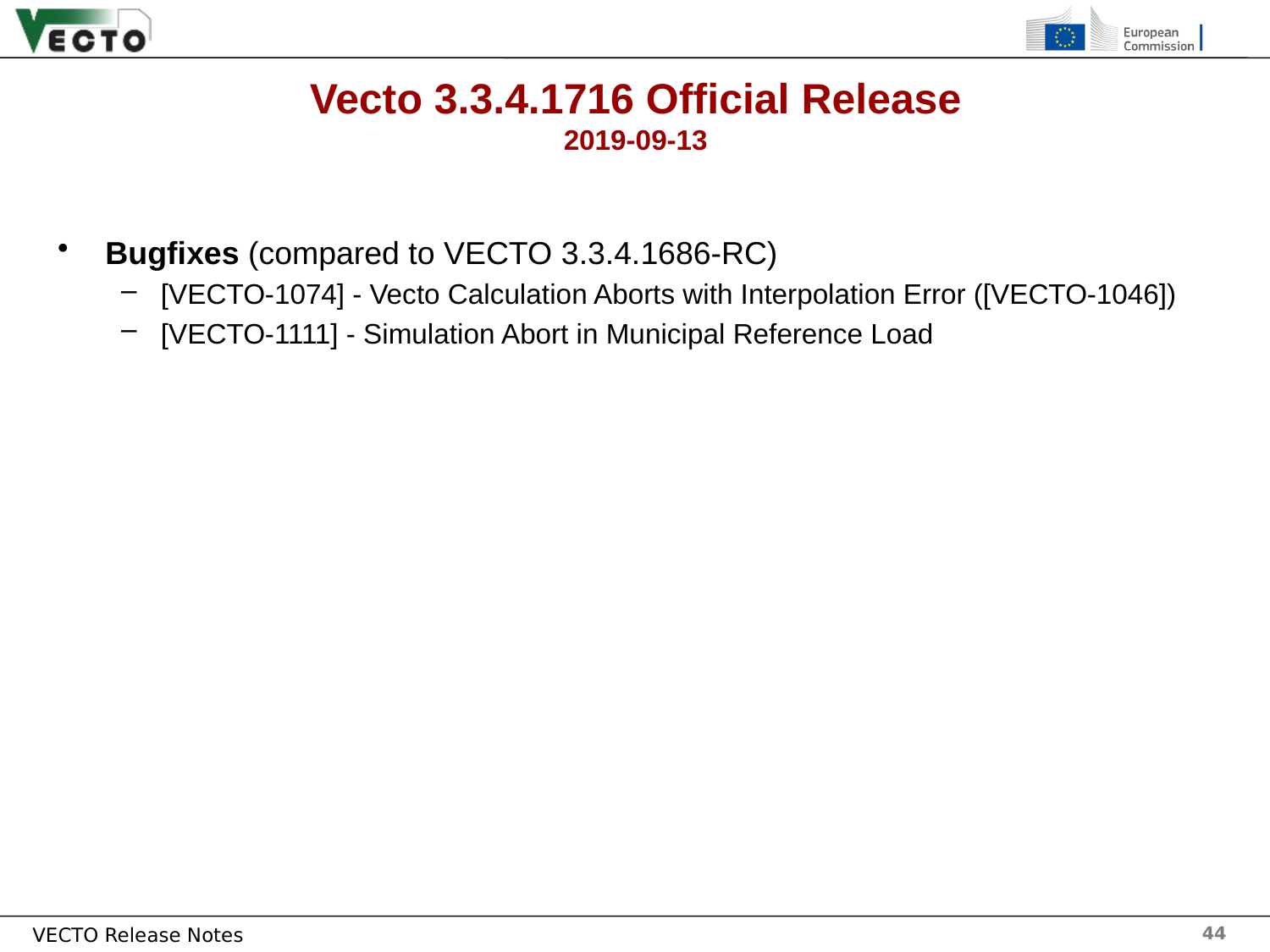

# Vecto 3.3.4.1716 Official Release 2019-09-13
Bugfixes (compared to VECTO 3.3.4.1686-RC)
[VECTO-1074] - Vecto Calculation Aborts with Interpolation Error ([VECTO-1046])
[VECTO-1111] - Simulation Abort in Municipal Reference Load